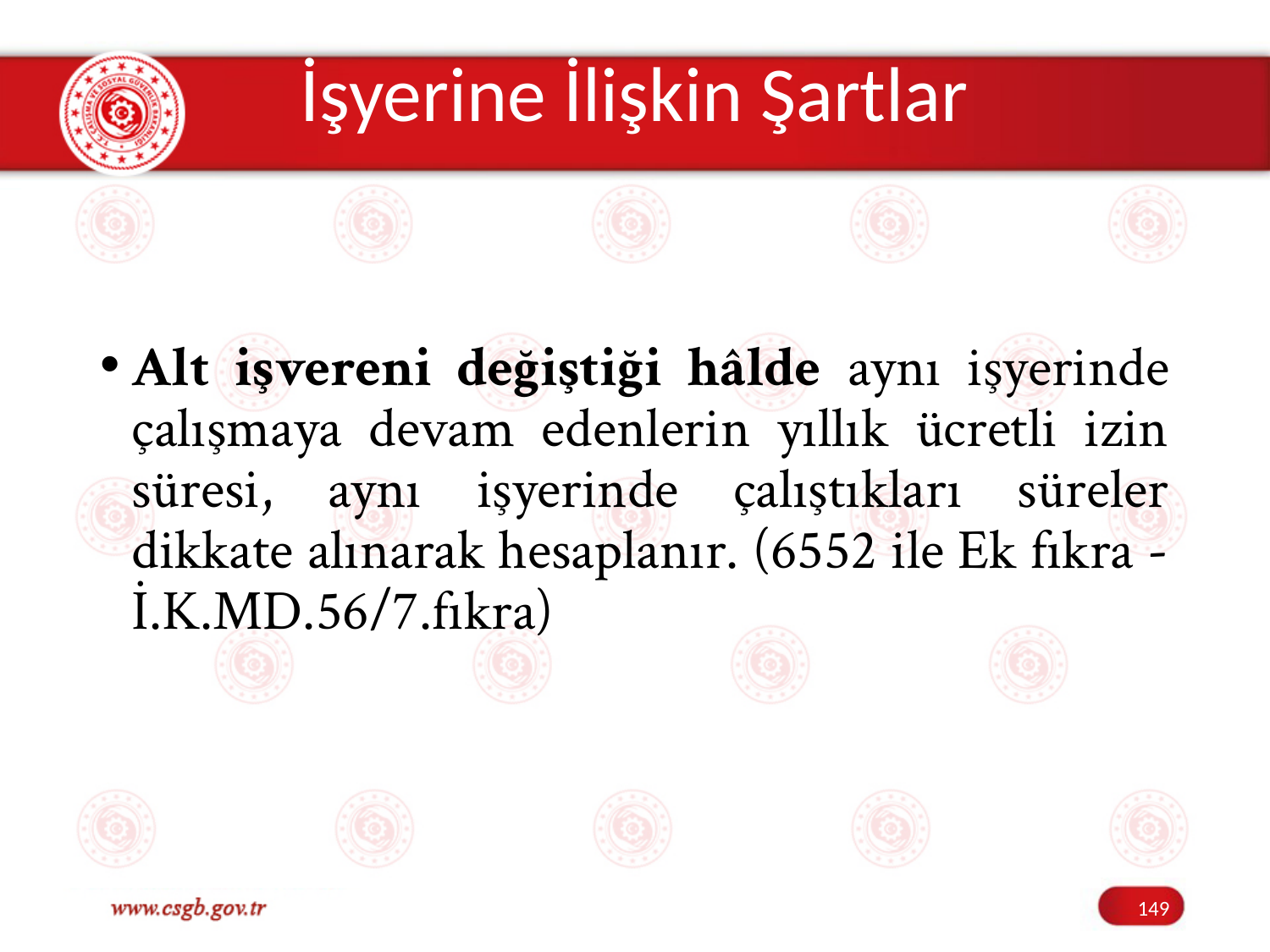

# İşyerine İlişkin Şartlar

Alt işvereni değiştiği hâlde aynı işyerinde çalışmaya devam edenlerin yıllık ücretli izin süresi, aynı işyerinde çalıştıkları süreler dikkate alınarak hesaplanır. (6552 ile Ek fıkra - İ.K.MD.56/7.fıkra)

149